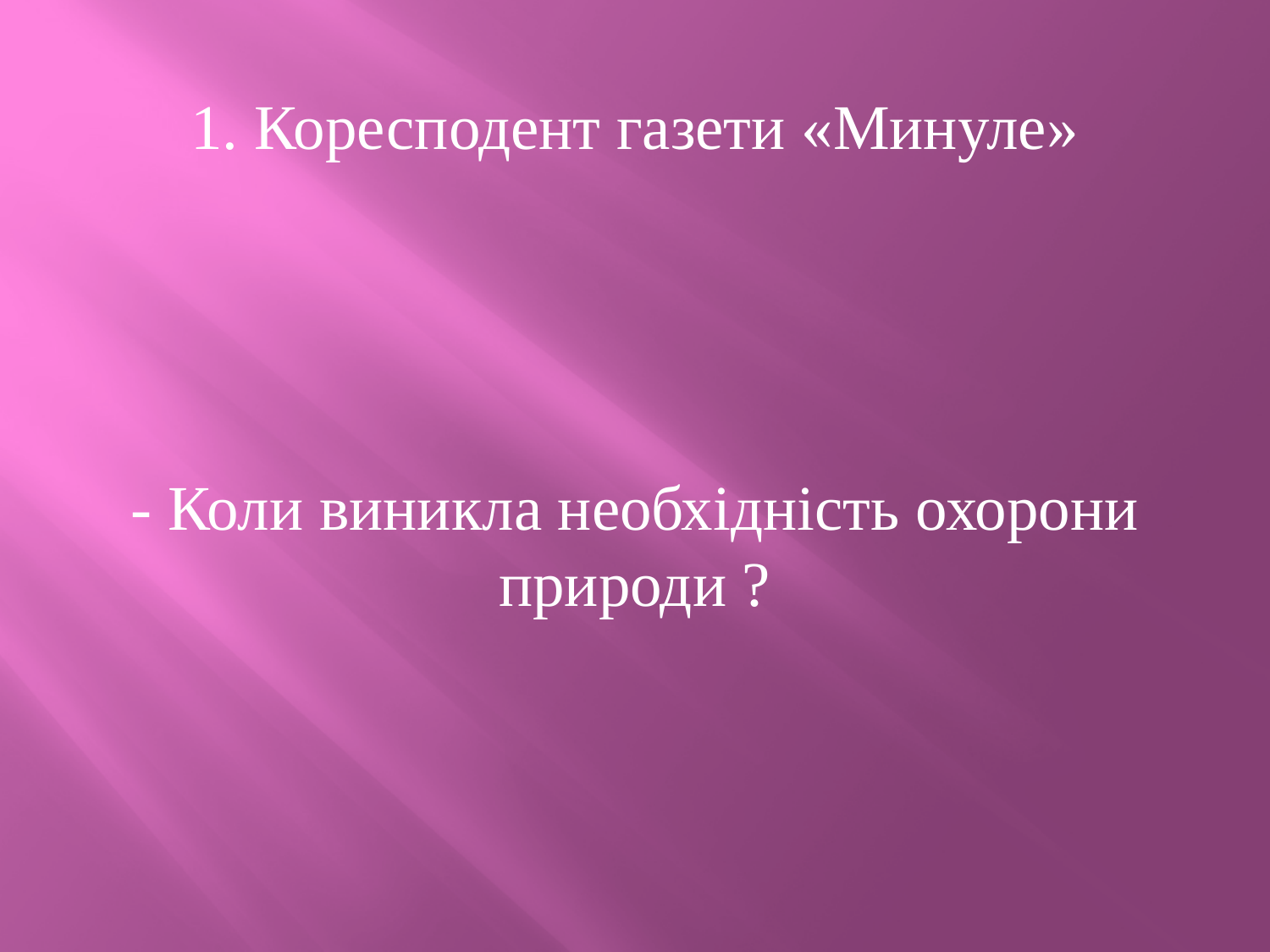

1. Коресподент газети «Минуле»

- Коли виникла необхідність охорони природи ?